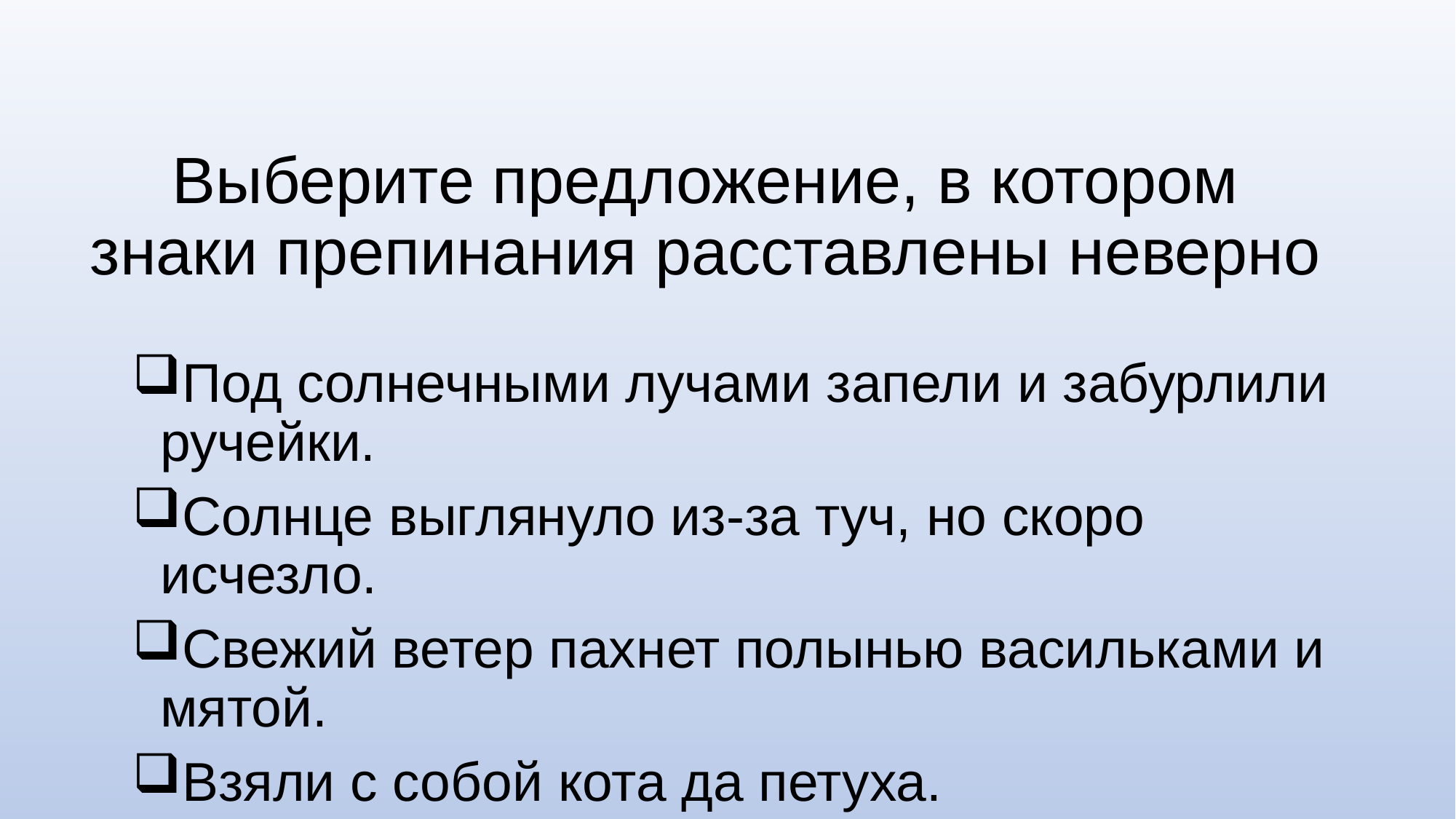

# Выберите предложение, в котором знаки препинания расставлены неверно
Под солнечными лучами запели и забурлили ручейки.
Солнце выглянуло из-за туч, но скоро исчезло.
Свежий ветер пахнет полынью васильками и мятой.
Взяли с собой кота да петуха.